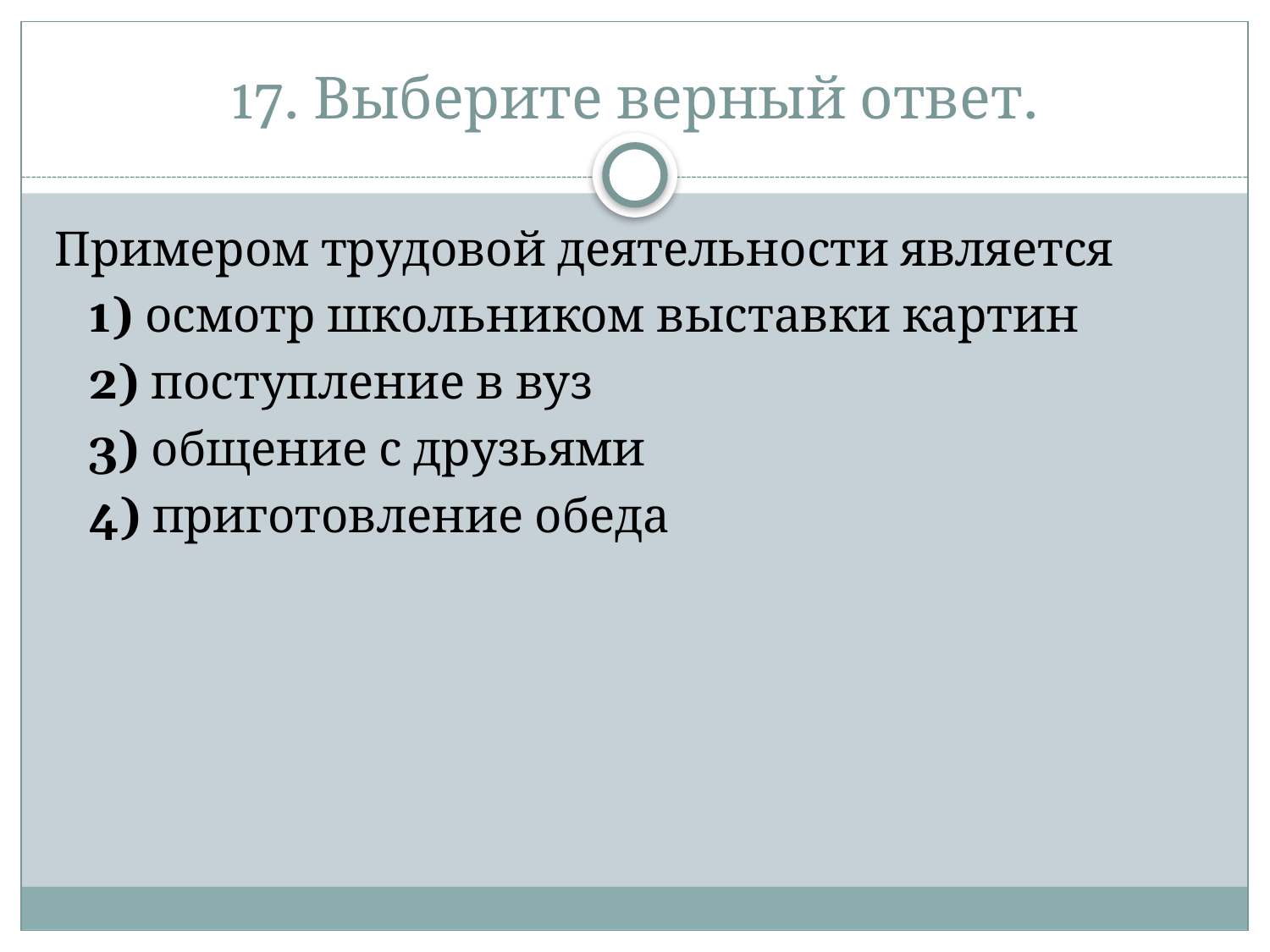

# 17. Выберите верный ответ.
Примером трудовой деятельности является
   1) осмотр школьником выставки картин
   2) поступление в вуз
   3) общение с друзьями
   4) приготовление обеда